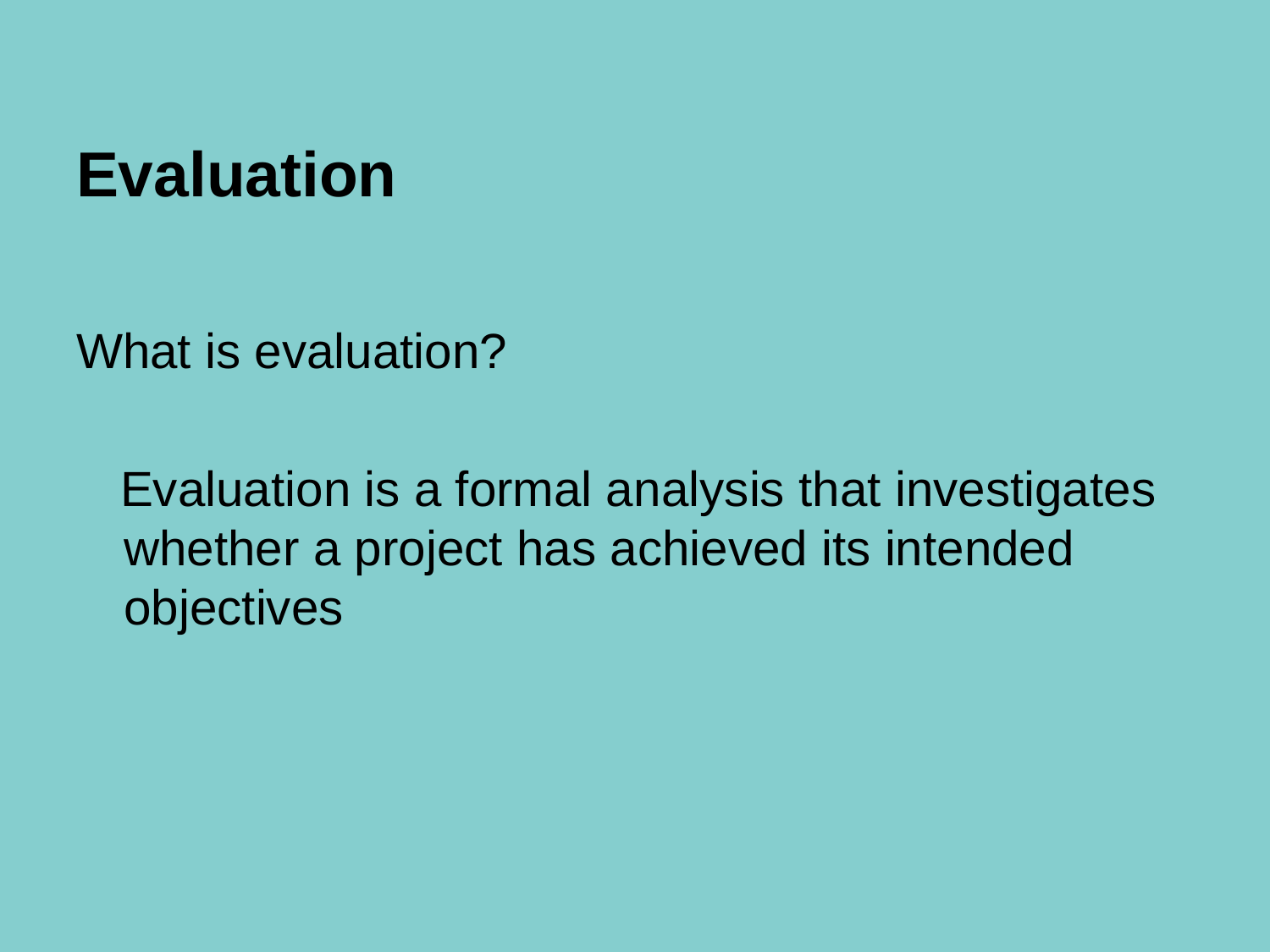

# Evaluation

What is evaluation?

Evaluation is a formal analysis that investigates whether a project has achieved its intended objectives